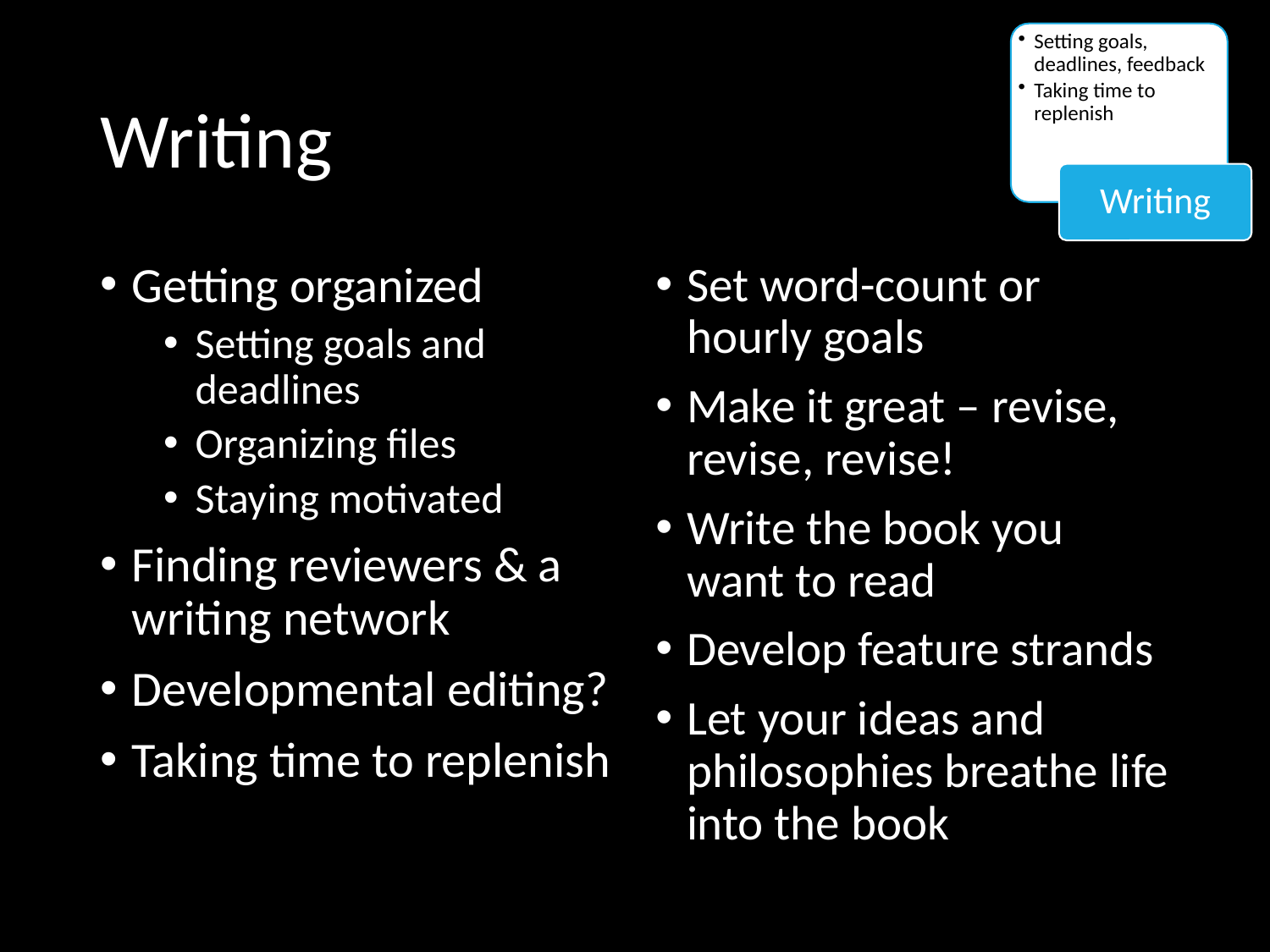

Setting goals, deadlines, feedback
Taking time to replenish
# Writing

Writing
Getting organized
Setting goals and deadlines
Organizing files
Staying motivated
Finding reviewers & a writing network
Developmental editing?
Taking time to replenish
Set word-count or hourly goals
Make it great – revise, revise, revise!
Write the book you want to read
Develop feature strands
Let your ideas and philosophies breathe life into the book